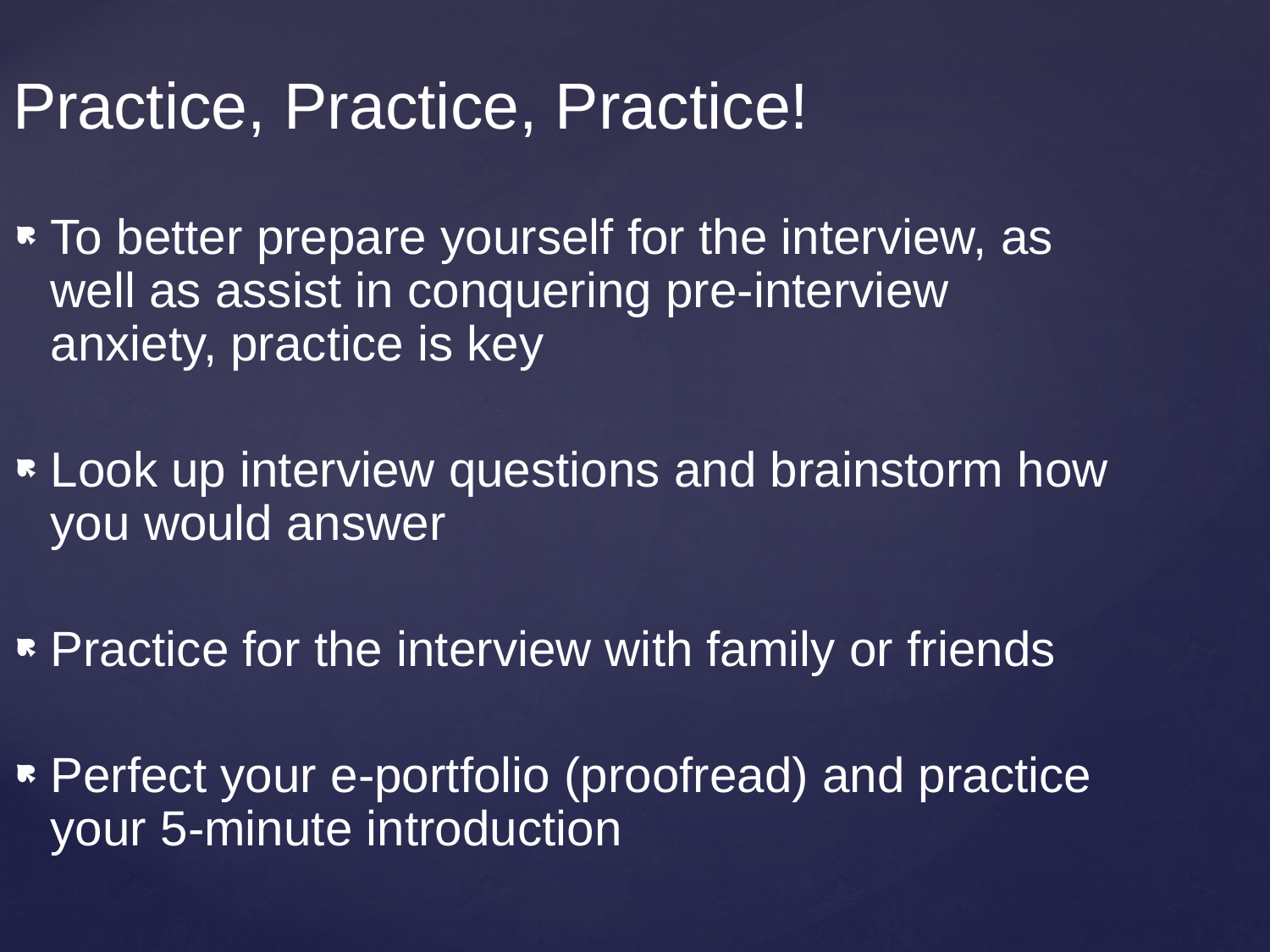

Practice, Practice, Practice!
To better prepare yourself for the interview, as well as assist in conquering pre-interview anxiety, practice is key

Look up interview questions and brainstorm how you would answer

Practice for the interview with family or friends

Perfect your e-portfolio (proofread) and practice your 5-minute introduction